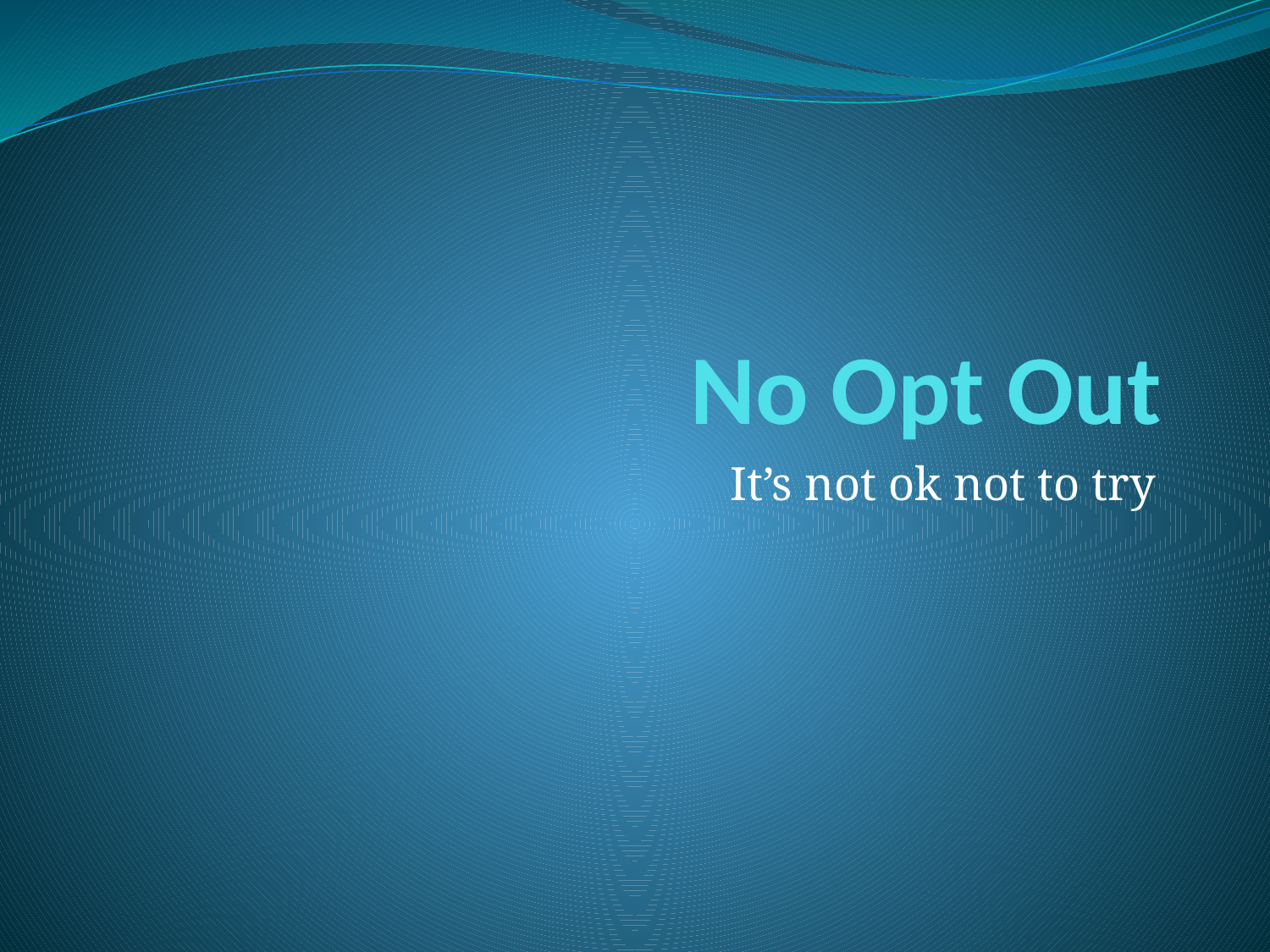

# No Opt Out
It’s not ok not to try